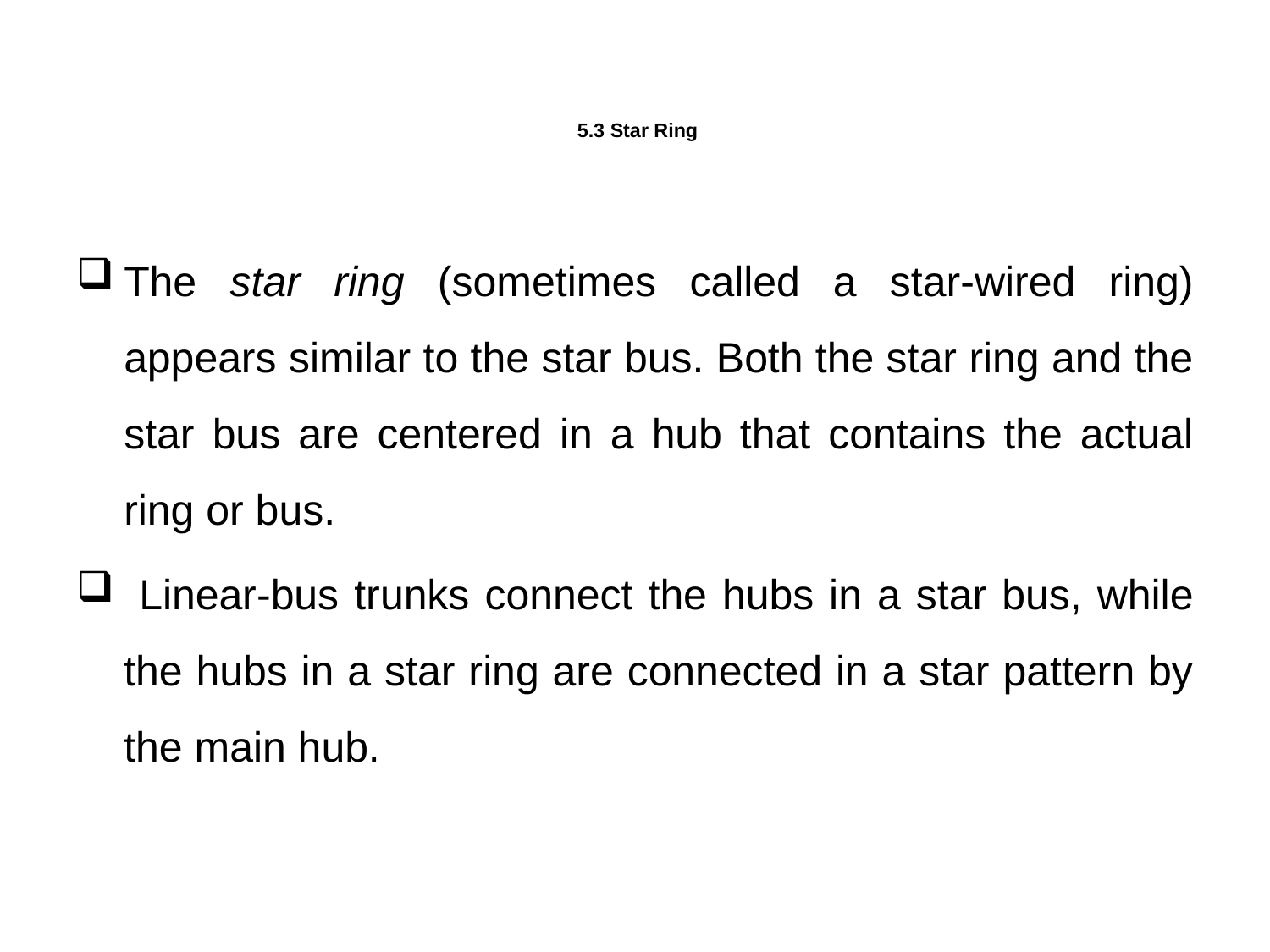

# 5.3 Star Ring
The star ring (sometimes called a star-wired ring) appears similar to the star bus. Both the star ring and the star bus are centered in a hub that contains the actual ring or bus.
 Linear-bus trunks connect the hubs in a star bus, while the hubs in a star ring are connected in a star pattern by the main hub.